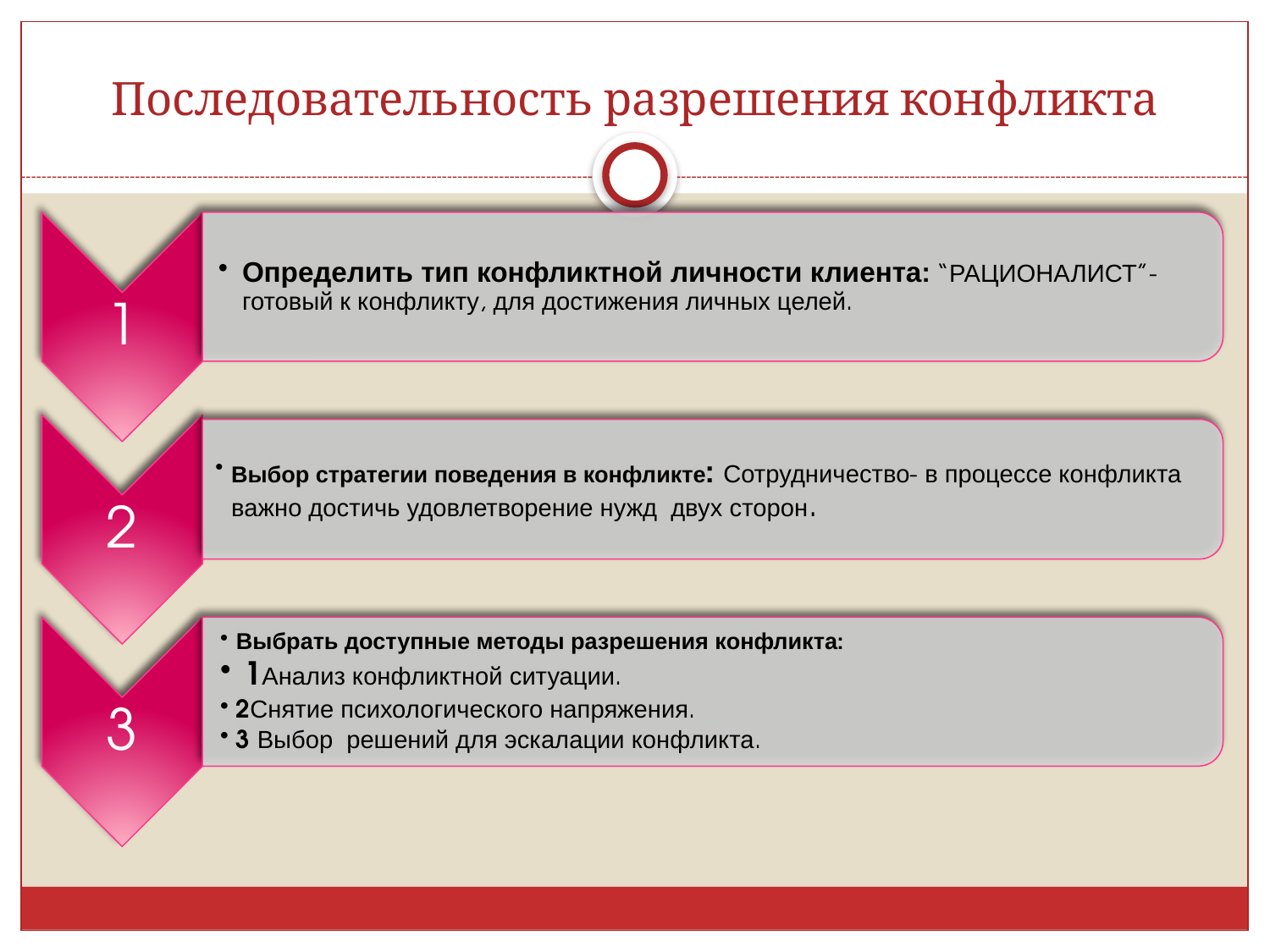

# Последовательность разрешения конфликта
1
Определить тип конфликтной личности клиента: “РАЦИОНАЛИСТ”- готовый к конфликту, для достижения личных целей.
2
Выбор стратегии поведения в конфликте: Сотрудничество- в процессе конфликта важно достичь удовлетворение нужд  двух сторон.
3
Выбрать доступные методы разрешения конфликта:
1Анализ конфликтной ситуации.
2Снятие психологического напряжения.
3 Выбор  решений для эскалации конфликта.